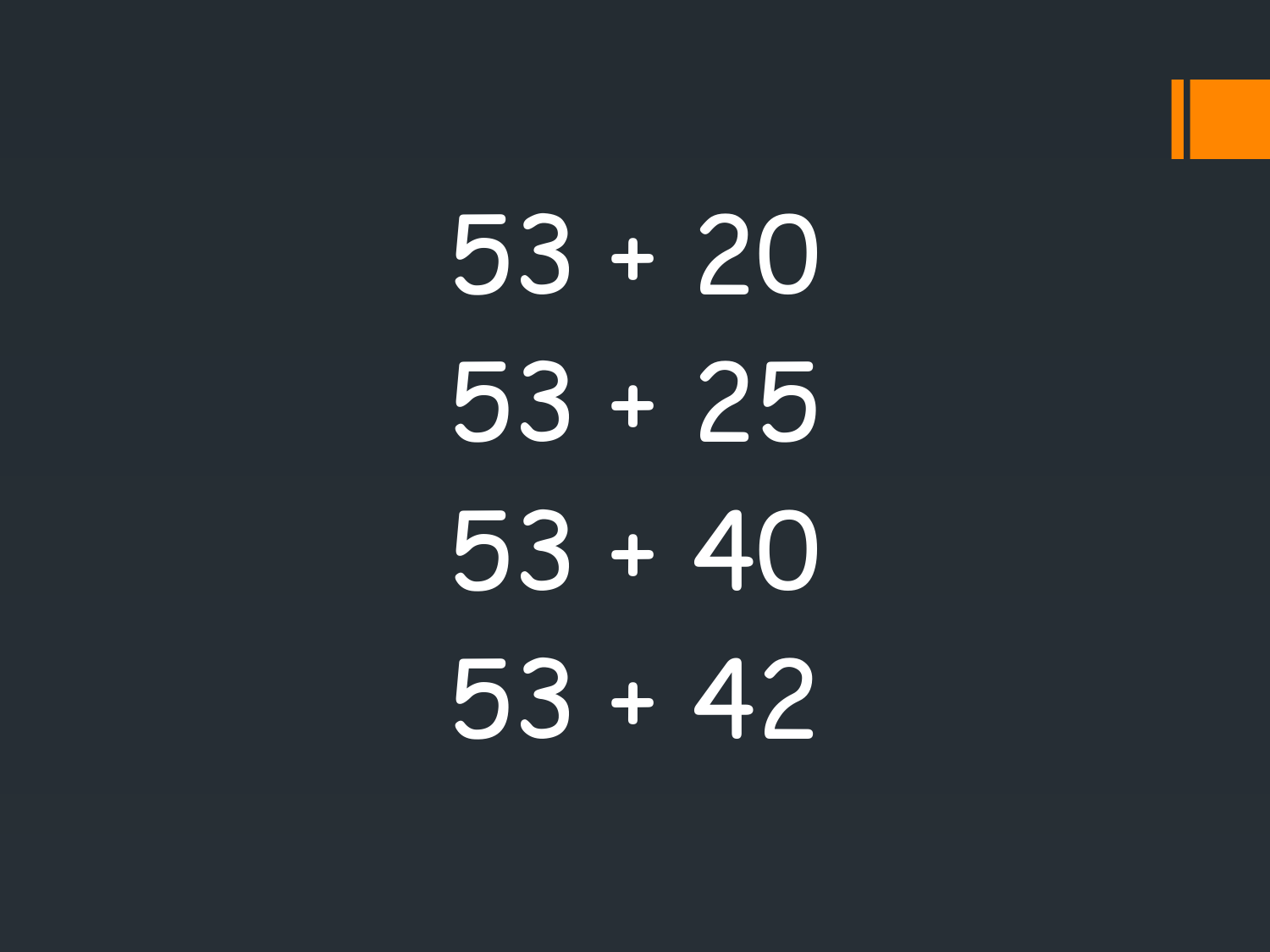

53 + 20
53 + 25
53 + 40
53 + 42